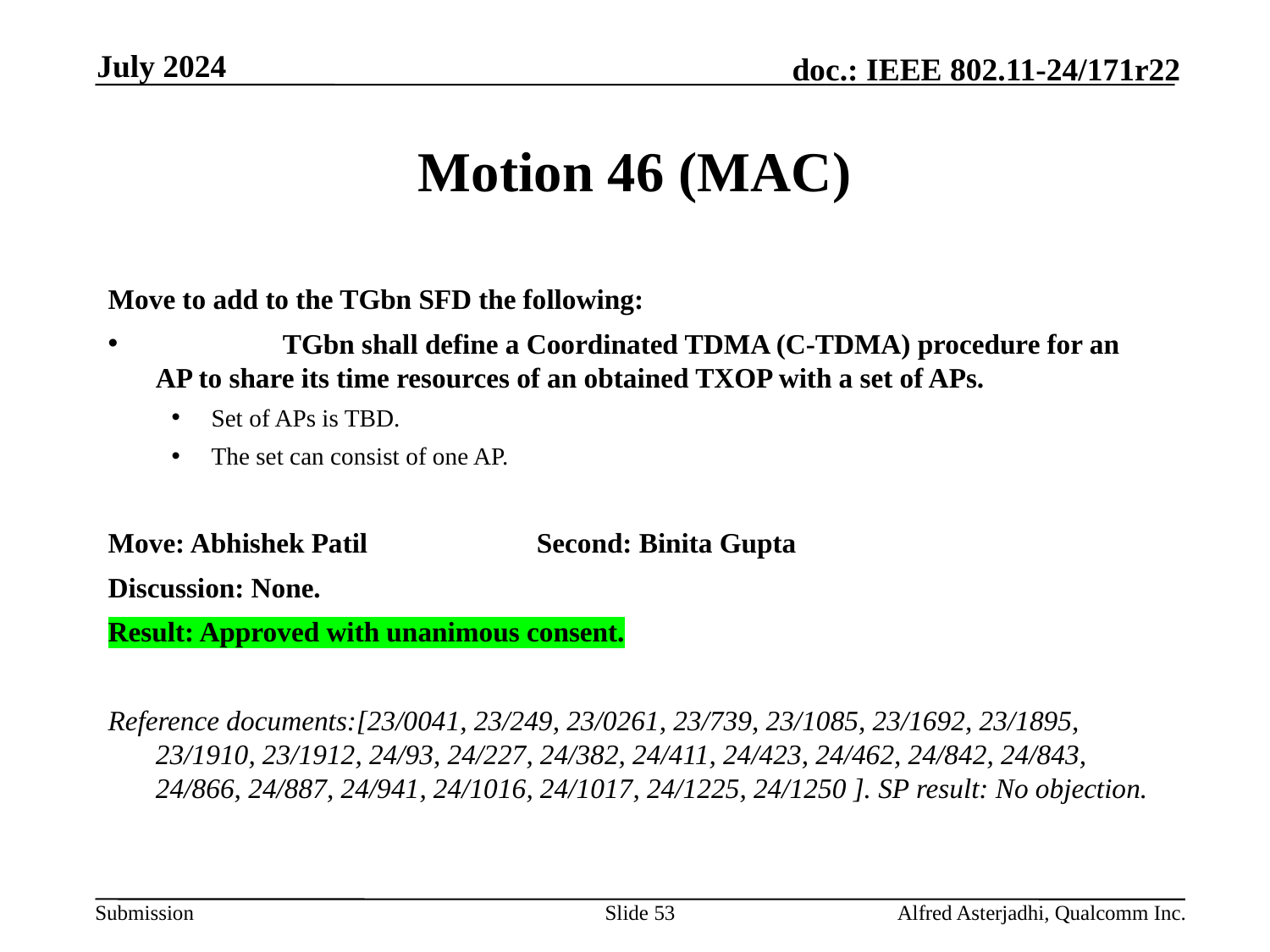

July 2024
# Motion 46 (MAC)
Move to add to the TGbn SFD the following:
	TGbn shall define a Coordinated TDMA (C-TDMA) procedure for an AP to share its time resources of an obtained TXOP with a set of APs.
Set of APs is TBD.
The set can consist of one AP.

Move: Abhishek Patil 		Second: Binita Gupta
Discussion: None.
Result: Approved with unanimous consent.

Reference documents:[23/0041, 23/249, 23/0261, 23/739, 23/1085, 23/1692, 23/1895,  23/1910, 23/1912, 24/93, 24/227, 24/382, 24/411, 24/423, 24/462, 24/842, 24/843, 24/866, 24/887, 24/941, 24/1016, 24/1017, 24/1225, 24/1250 ]. SP result: No objection.

Slide 53
Alfred Asterjadhi, Qualcomm Inc.